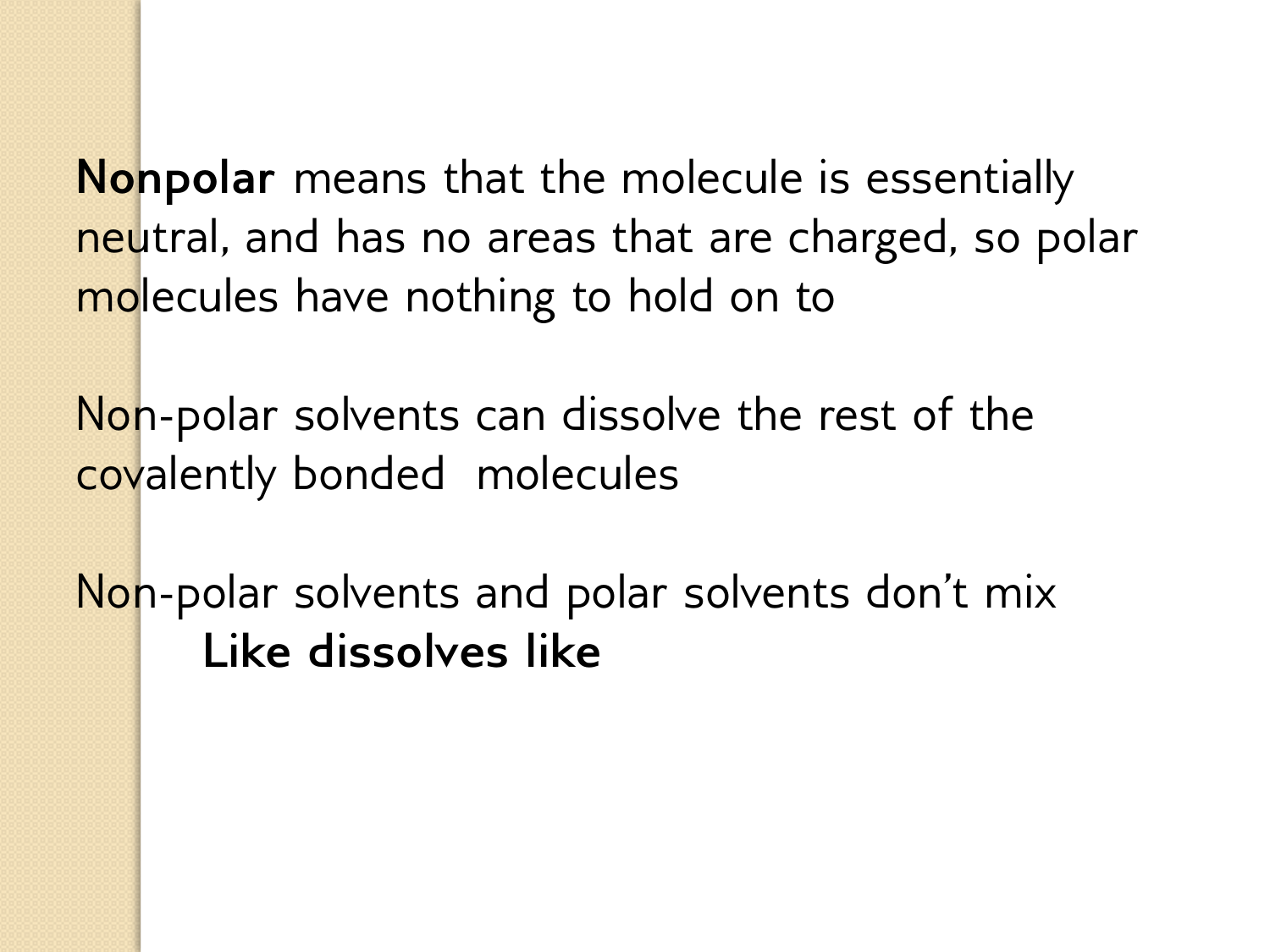

Nonpolar means that the molecule is essentially neutral, and has no areas that are charged, so polar molecules have nothing to hold on to

Non-polar solvents can dissolve the rest of the covalently bonded  molecules

Non-polar solvents and polar solvents don’t mix
	Like dissolves like